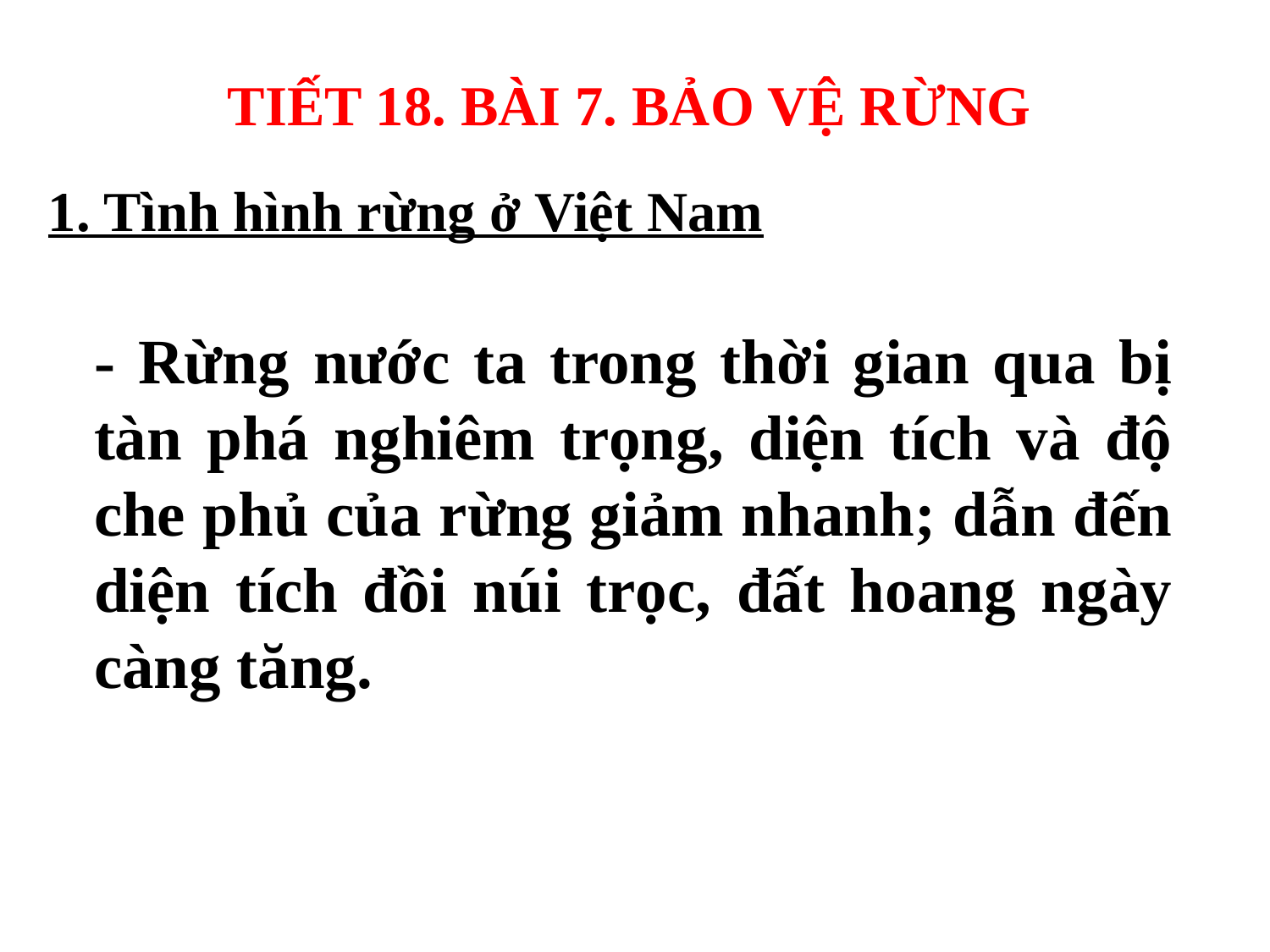

TIẾT 18. BÀI 7. BẢO VỆ RỪNG
1. Tình hình rừng ở Việt Nam
- Rừng nước ta trong thời gian qua bị tàn phá nghiêm trọng, diện tích và độ che phủ của rừng giảm nhanh; dẫn đến diện tích đồi núi trọc, đất hoang ngày càng tăng.